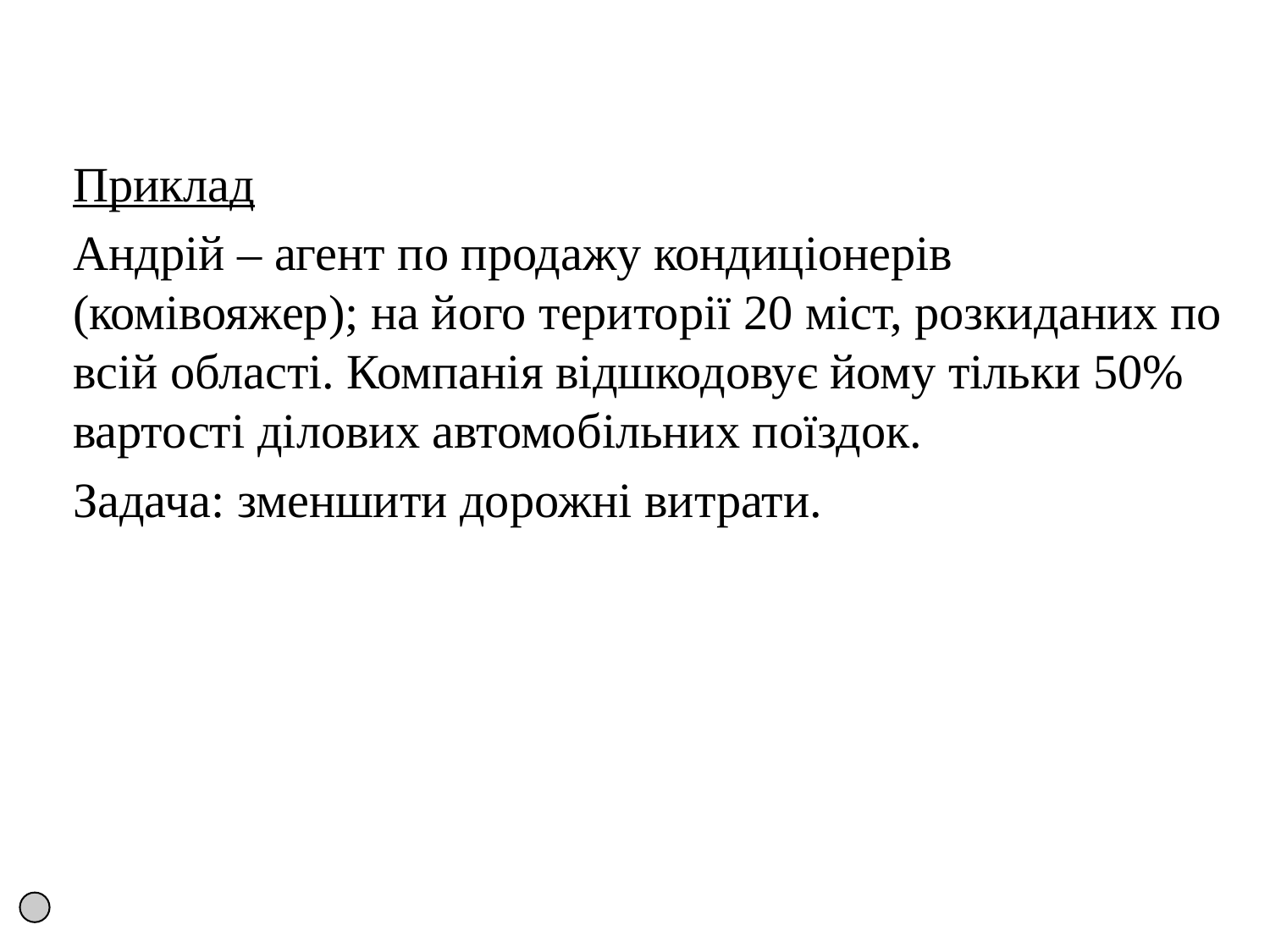

Приклад
	Андрій – агент по продажу кондиціонерів (комівояжер); на його території 20 міст, розкиданих по всій області. Компанія відшкодовує йому тільки 50% вартості ділових автомобільних поїздок.
	Задача: зменшити дорожні витрати.